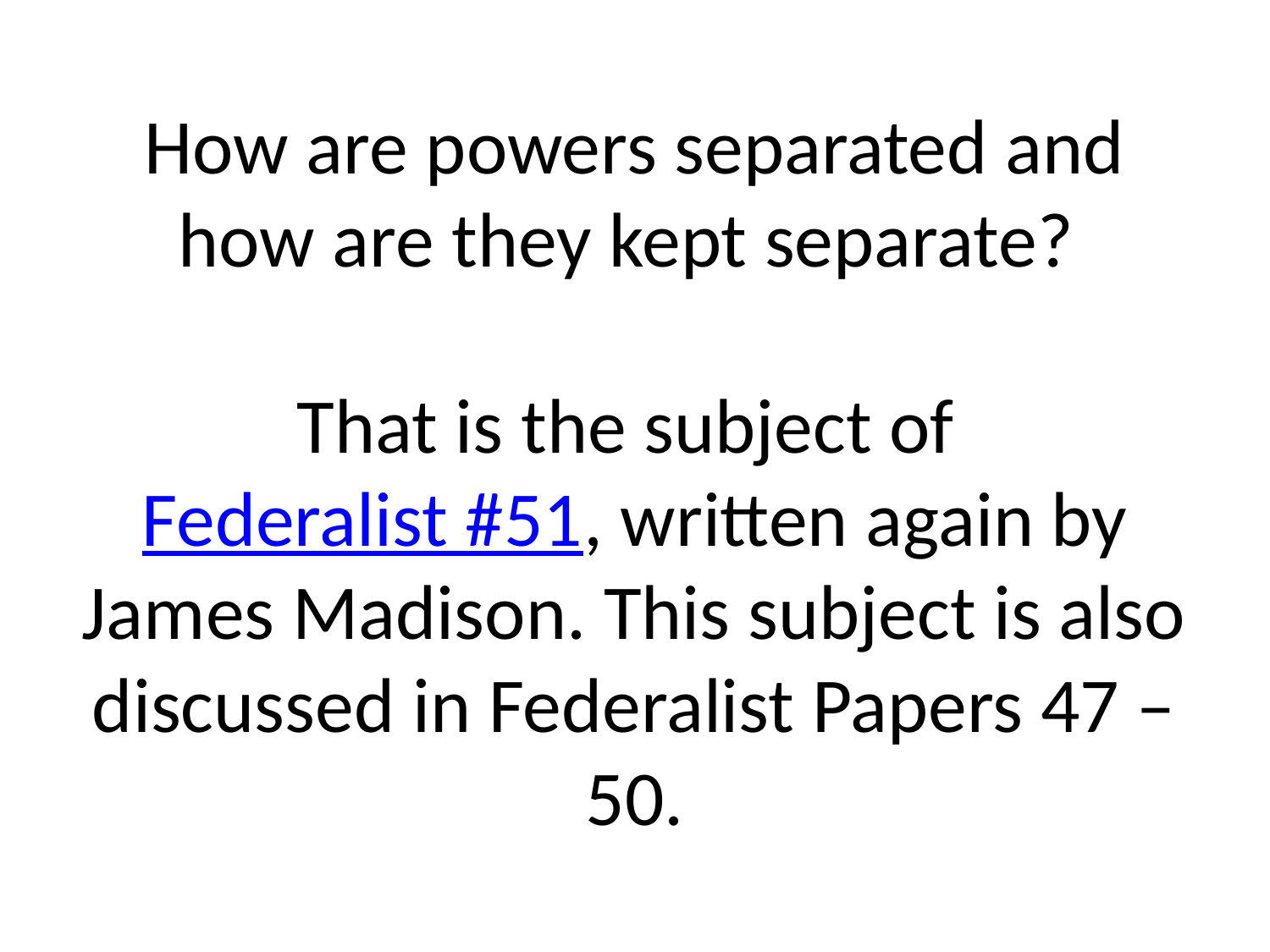

# How are powers separated and how are they kept separate? That is the subject of Federalist #51, written again by James Madison. This subject is also discussed in Federalist Papers 47 – 50.